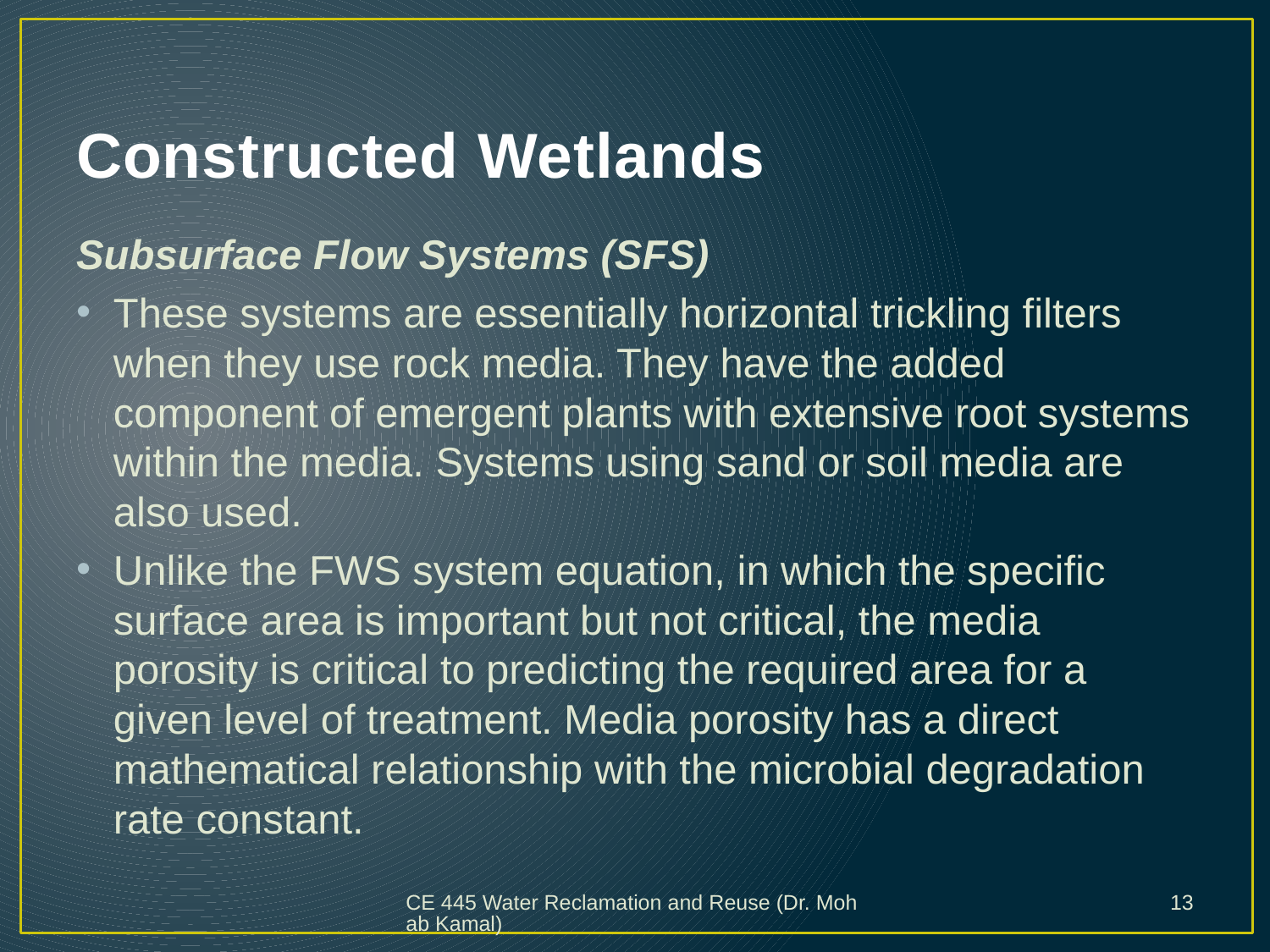

# Constructed Wetlands
Subsurface Flow Systems (SFS)
These systems are essentially horizontal trickling filters when they use rock media. They have the added component of emergent plants with extensive root systems within the media. Systems using sand or soil media are also used.
Unlike the FWS system equation, in which the specific surface area is important but not critical, the media porosity is critical to predicting the required area for a given level of treatment. Media porosity has a direct mathematical relationship with the microbial degradation rate constant.
CE 445 Water Reclamation and Reuse (Dr. Mohab Kamal)
13